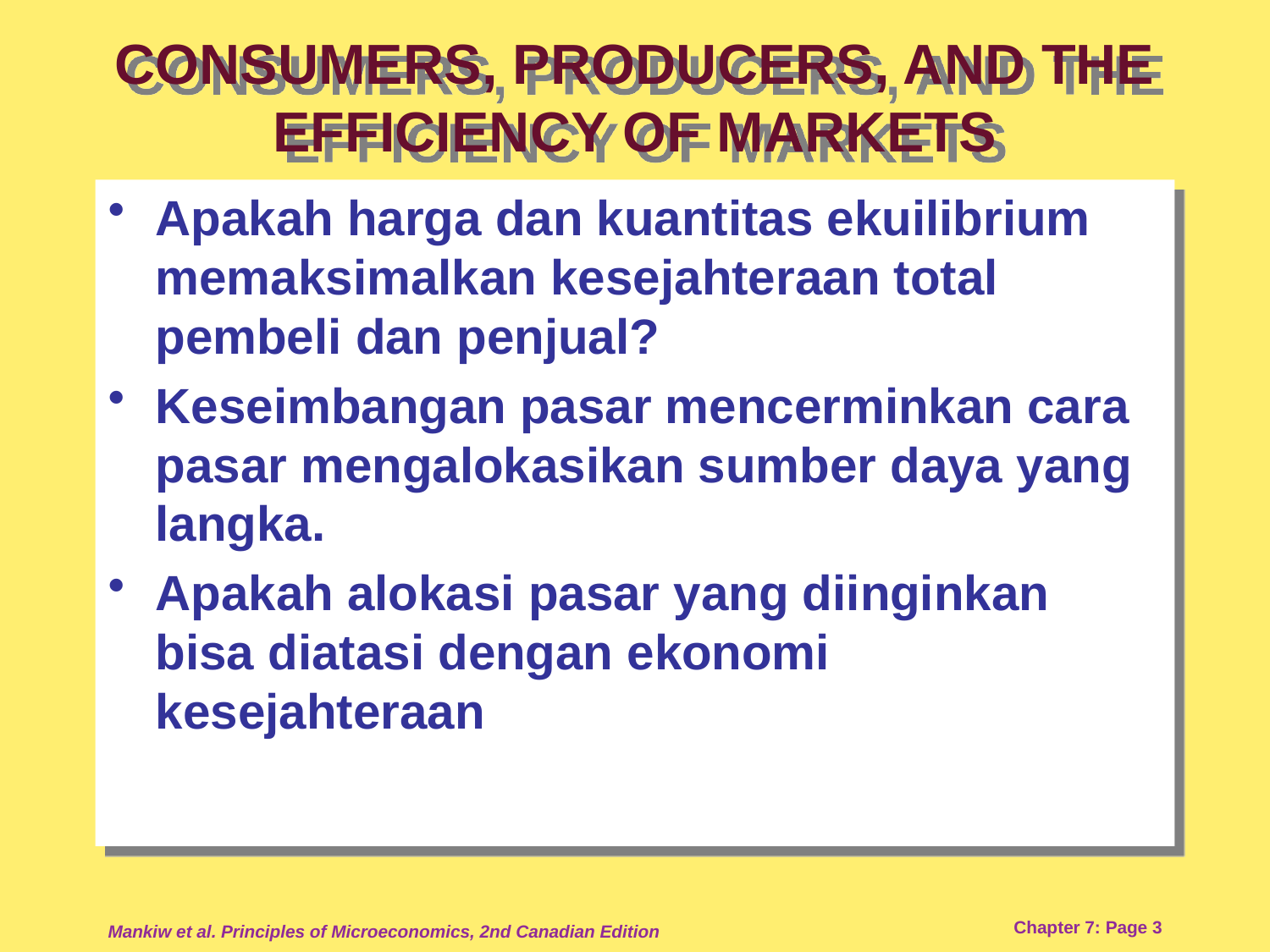

# CONSUMERS, PRODUCERS, AND THE EFFICIENCY OF MARKETS
Apakah harga dan kuantitas ekuilibrium memaksimalkan kesejahteraan total pembeli dan penjual?
Keseimbangan pasar mencerminkan cara pasar mengalokasikan sumber daya yang langka.
Apakah alokasi pasar yang diinginkan bisa diatasi dengan ekonomi kesejahteraan

Mankiw et al. Principles of Microeconomics, 2nd Canadian Edition
Chapter 7: Page 3